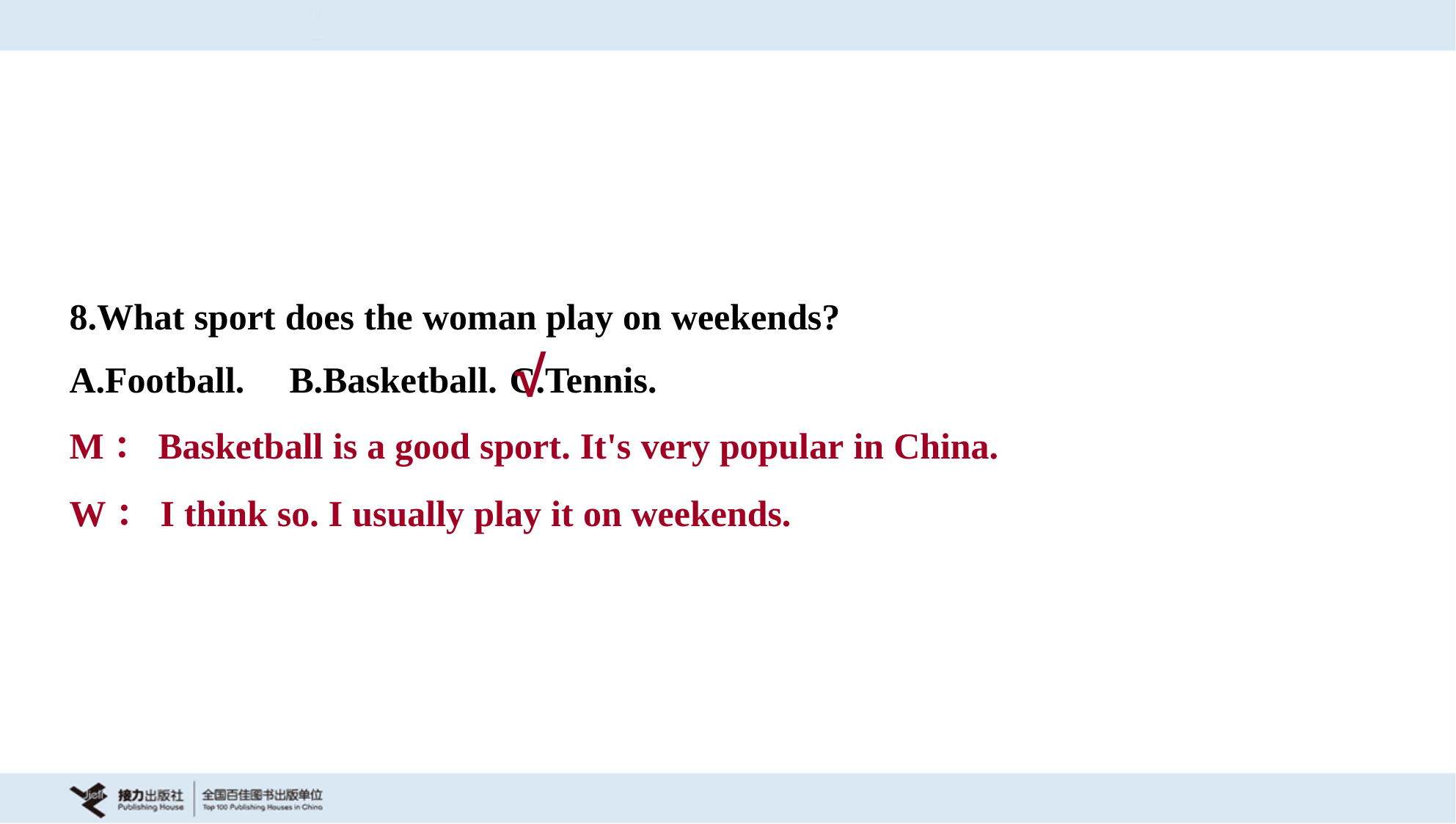

8.What sport does the woman play on weekends?
A.Football.	B.Basketball.	C.Tennis.
√
M：Basketball is a good sport. It's very popular in China.
W：I think so. I usually play it on weekends.